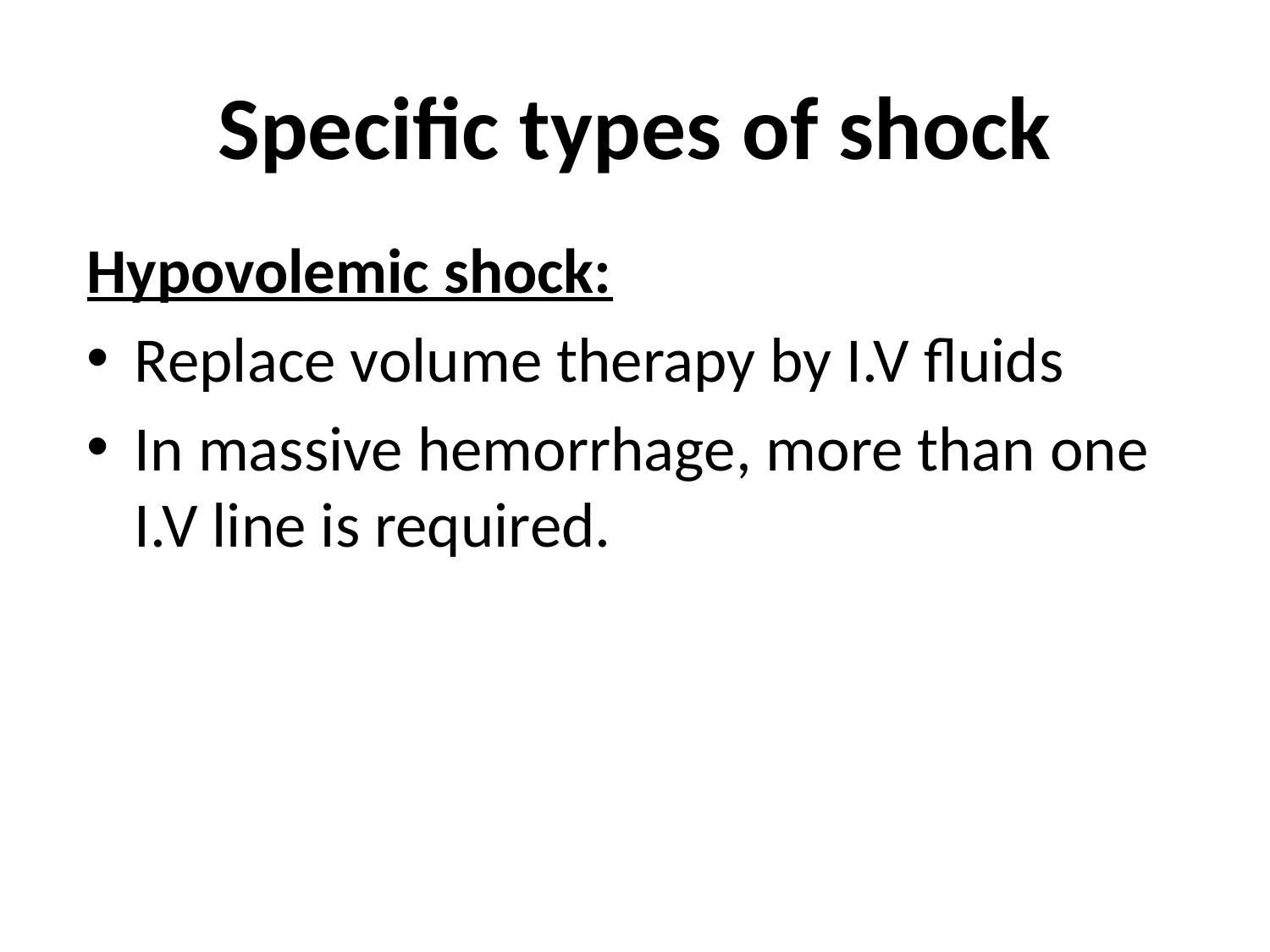

# Specific types of shock
Hypovolemic shock:
Replace volume therapy by I.V fluids
In massive hemorrhage, more than one I.V line is required.